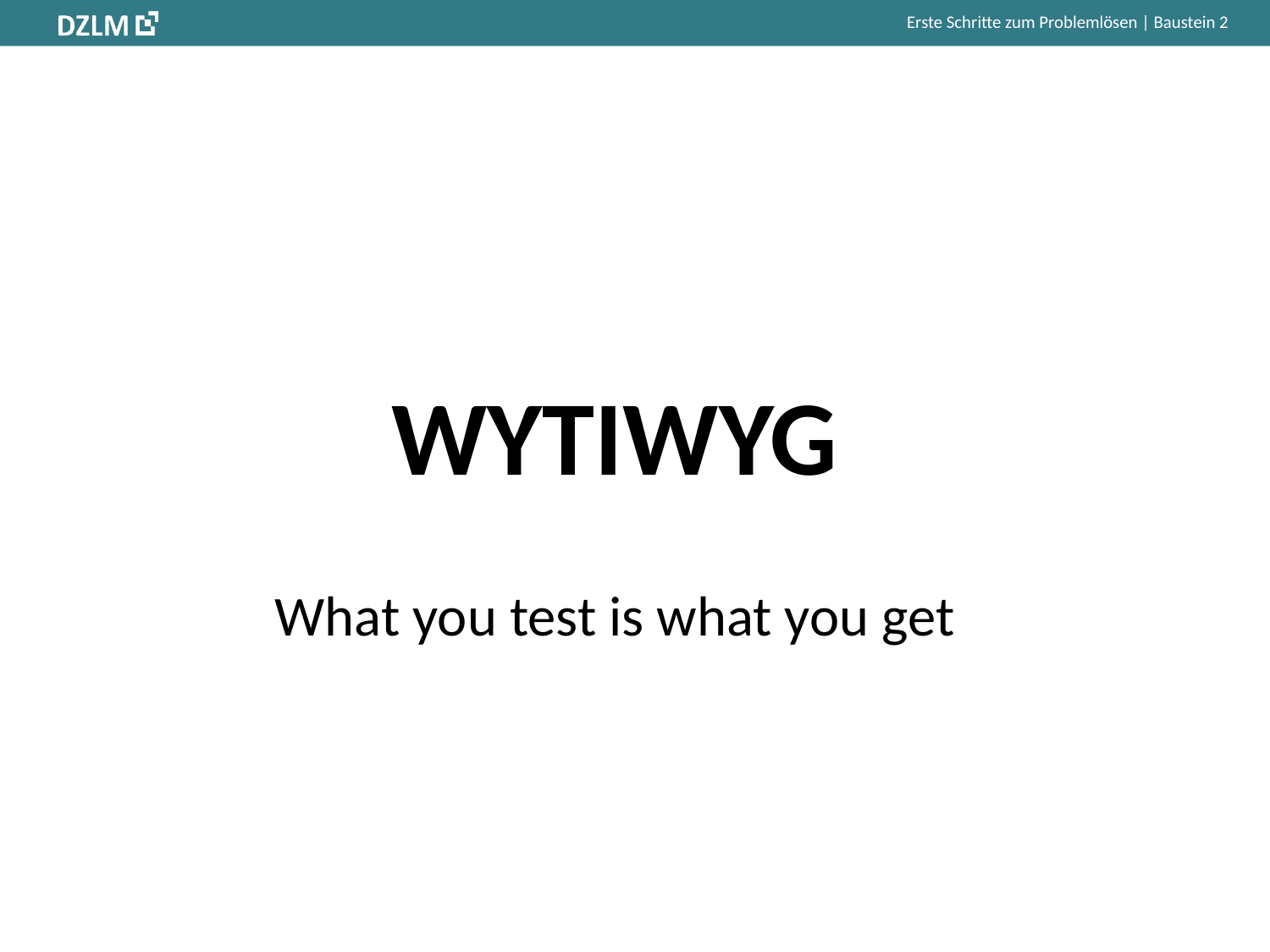

WYTIWYG

What you test is what you get